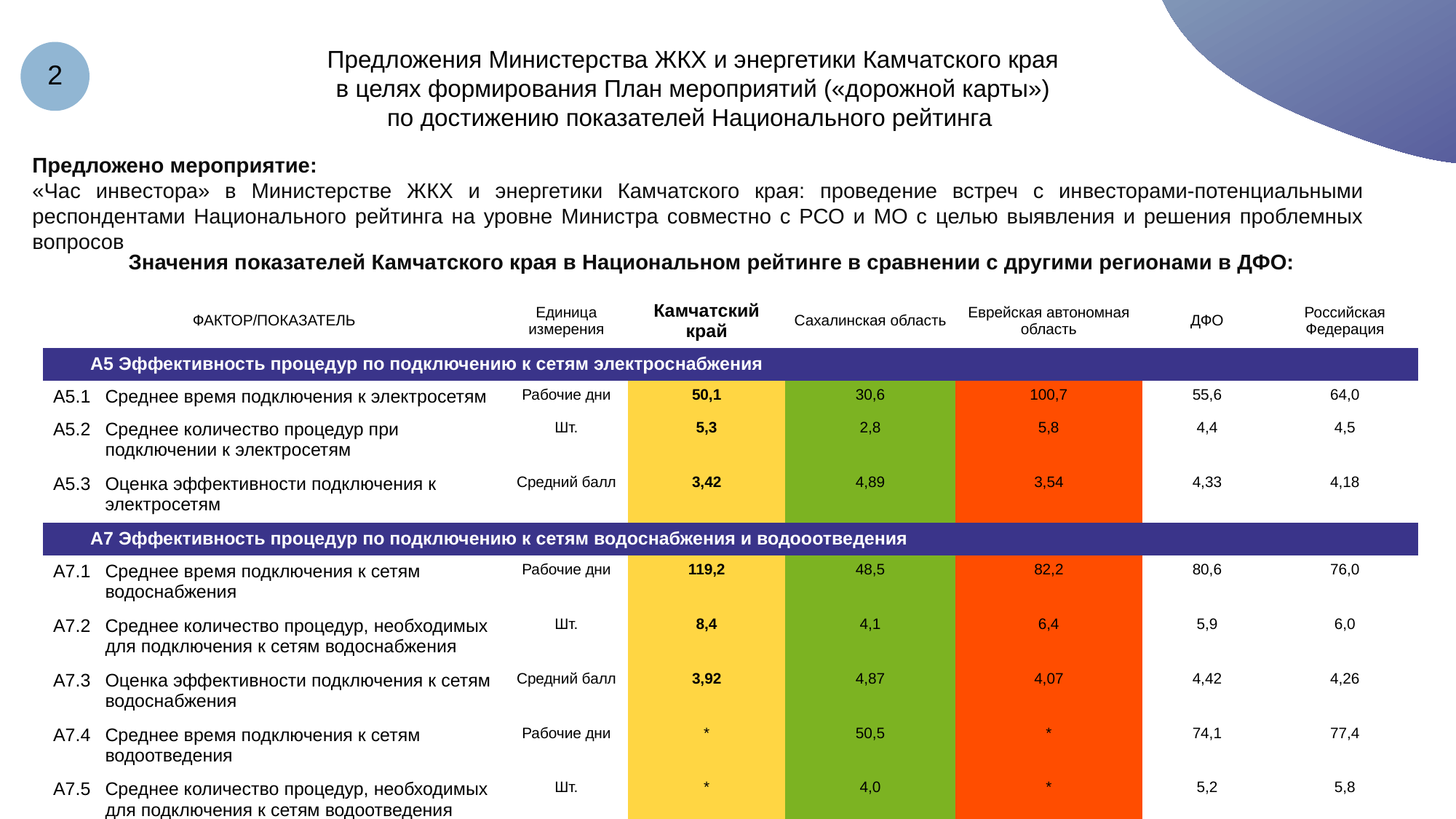

Предложения Министерства ЖКХ и энергетики Камчатского края
в целях формирования План мероприятий («дорожной карты»)
по достижению показателей Национального рейтинга
2
Предложено мероприятие:
«Час инвестора» в Министерстве ЖКХ и энергетики Камчатского края: проведение встреч с инвесторами-потенциальными респондентами Национального рейтинга на уровне Министра совместно с РСО и МО с целью выявления и решения проблемных вопросов
Значения показателей Камчатского края в Национальном рейтинге в сравнении с другими регионами в ДФО:
| ФАКТОР/ПОКАЗАТЕЛЬ |  | Единица измерения | Камчатский край | Сахалинская область | Еврейская автономная область | ДФО | Российская Федерация |
| --- | --- | --- | --- | --- | --- | --- | --- |
| А5 Эффективность процедур по подключению к сетям электроснабжения |  |  |  |  |  |  |  |
| А5.1 | Среднее время подключения к электросетям | Рабочие дни | 50,1 | 30,6 | 100,7 | 55,6 | 64,0 |
| А5.2 | Среднее количество процедур при подключении к электросетям | Шт. | 5,3 | 2,8 | 5,8 | 4,4 | 4,5 |
| А5.3 | Оценка эффективности подключения к электросетям | Средний балл | 3,42 | 4,89 | 3,54 | 4,33 | 4,18 |
| А7 Эффективность процедур по подключению к сетям водоснабжения и водооотведения |  |  |  |  |  |  |  |
| А7.1 | Среднее время подключения к сетям водоснабжения | Рабочие дни | 119,2 | 48,5 | 82,2 | 80,6 | 76,0 |
| А7.2 | Среднее количество процедур, необходимых для подключения к сетям водоснабжения | Шт. | 8,4 | 4,1 | 6,4 | 5,9 | 6,0 |
| А7.3 | Оценка эффективности подключения к сетям водоснабжения | Средний балл | 3,92 | 4,87 | 4,07 | 4,42 | 4,26 |
| А7.4 | Среднее время подключения к сетям водоотведения | Рабочие дни | \* | 50,5 | \* | 74,1 | 77,4 |
| А7.5 | Среднее количество процедур, необходимых для подключения к сетям водоотведения | Шт. | \* | 4,0 | \* | 5,2 | 5,8 |
| А7.6 | Оценка эффективности подключения к сетям водоотведения | Средний балл | \* | 4,9 | \* | 4,61 | 4,27 |